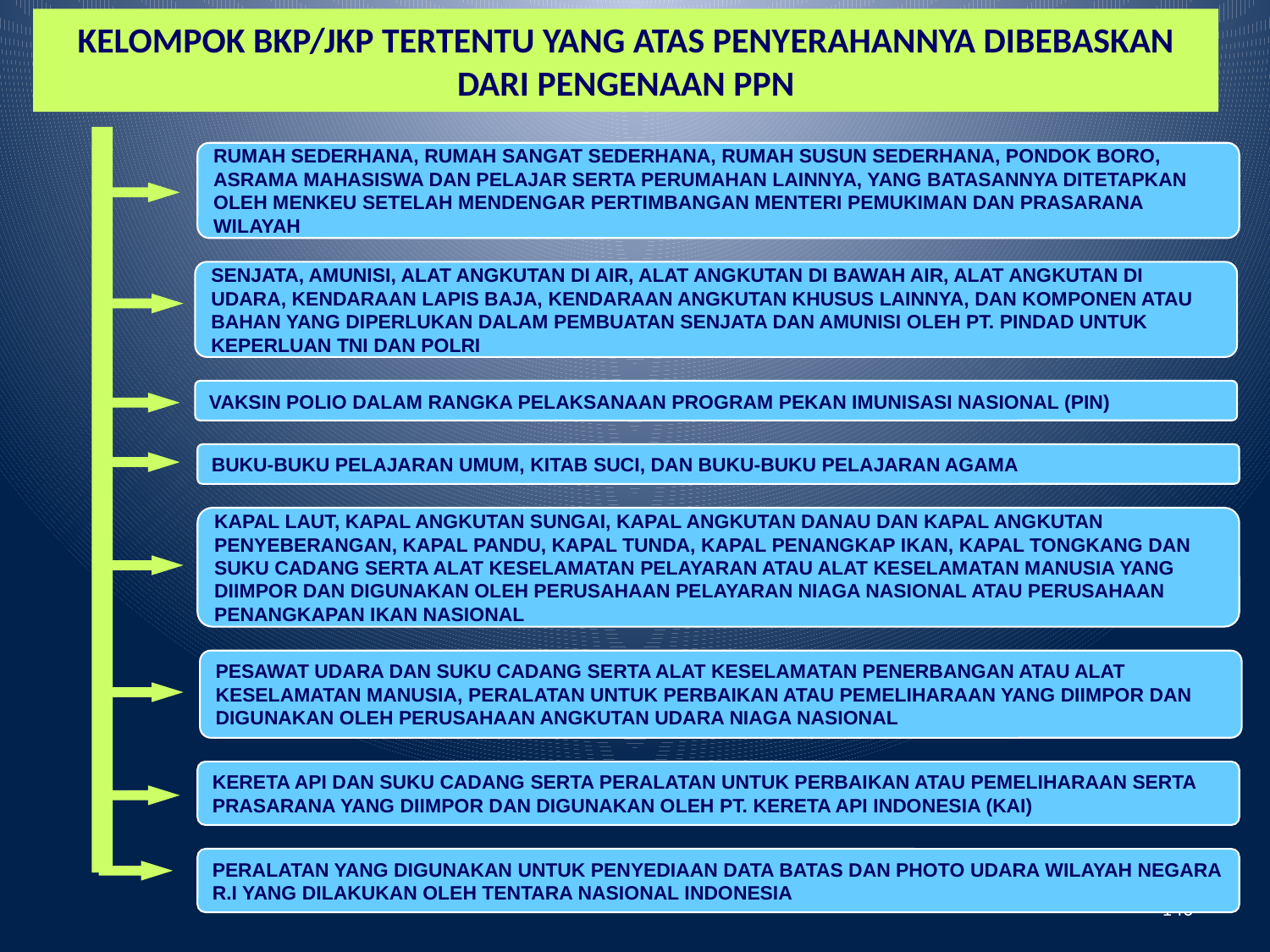

# KELOMPOK BKP/JKP TERTENTU YANG ATAS PENYERAHANNYA DIBEBASKAN DARI PENGENAAN PPN

RUMAH SEDERHANA, RUMAH SANGAT SEDERHANA, RUMAH SUSUN SEDERHANA, PONDOK BORO, ASRAMA MAHASISWA DAN PELAJAR SERTA PERUMAHAN LAINNYA, YANG BATASANNYA DITETAPKAN OLEH MENKEU SETELAH MENDENGAR PERTIMBANGAN MENTERI PEMUKIMAN DAN PRASARANA WILAYAH

SENJATA, AMUNISI, ALAT ANGKUTAN DI AIR, ALAT ANGKUTAN DI BAWAH AIR, ALAT ANGKUTAN DI UDARA, KENDARAAN LAPIS BAJA, KENDARAAN ANGKUTAN KHUSUS LAINNYA, DAN KOMPONEN ATAU BAHAN YANG DIPERLUKAN DALAM PEMBUATAN SENJATA DAN AMUNISI OLEH PT. PINDAD UNTUK KEPERLUAN TNI DAN POLRI

VAKSIN POLIO DALAM RANGKA PELAKSANAAN PROGRAM PEKAN IMUNISASI NASIONAL (PIN)

BUKU-BUKU PELAJARAN UMUM, KITAB SUCI, DAN BUKU-BUKU PELAJARAN AGAMA

KAPAL LAUT, KAPAL ANGKUTAN SUNGAI, KAPAL ANGKUTAN DANAU DAN KAPAL ANGKUTAN PENYEBERANGAN, KAPAL PANDU, KAPAL TUNDA, KAPAL PENANGKAP IKAN, KAPAL TONGKANG DAN SUKU CADANG SERTA ALAT KESELAMATAN PELAYARAN ATAU ALAT KESELAMATAN MANUSIA YANG DIIMPOR DAN DIGUNAKAN OLEH PERUSAHAAN PELAYARAN NIAGA NASIONAL ATAU PERUSAHAAN PENANGKAPAN IKAN NASIONAL

PESAWAT UDARA DAN SUKU CADANG SERTA ALAT KESELAMATAN PENERBANGAN ATAU ALAT KESELAMATAN MANUSIA, PERALATAN UNTUK PERBAIKAN ATAU PEMELIHARAAN YANG DIIMPOR DAN DIGUNAKAN OLEH PERUSAHAAN ANGKUTAN UDARA NIAGA NASIONAL

KERETA API DAN SUKU CADANG SERTA PERALATAN UNTUK PERBAIKAN ATAU PEMELIHARAAN SERTA PRASARANA YANG DIIMPOR DAN DIGUNAKAN OLEH PT. KERETA API INDONESIA (KAI)

PERALATAN YANG DIGUNAKAN UNTUK PENYEDIAAN DATA BATAS DAN PHOTO UDARA WILAYAH NEGARA R.I YANG DILAKUKAN OLEH TENTARA NASIONAL INDONESIA

140